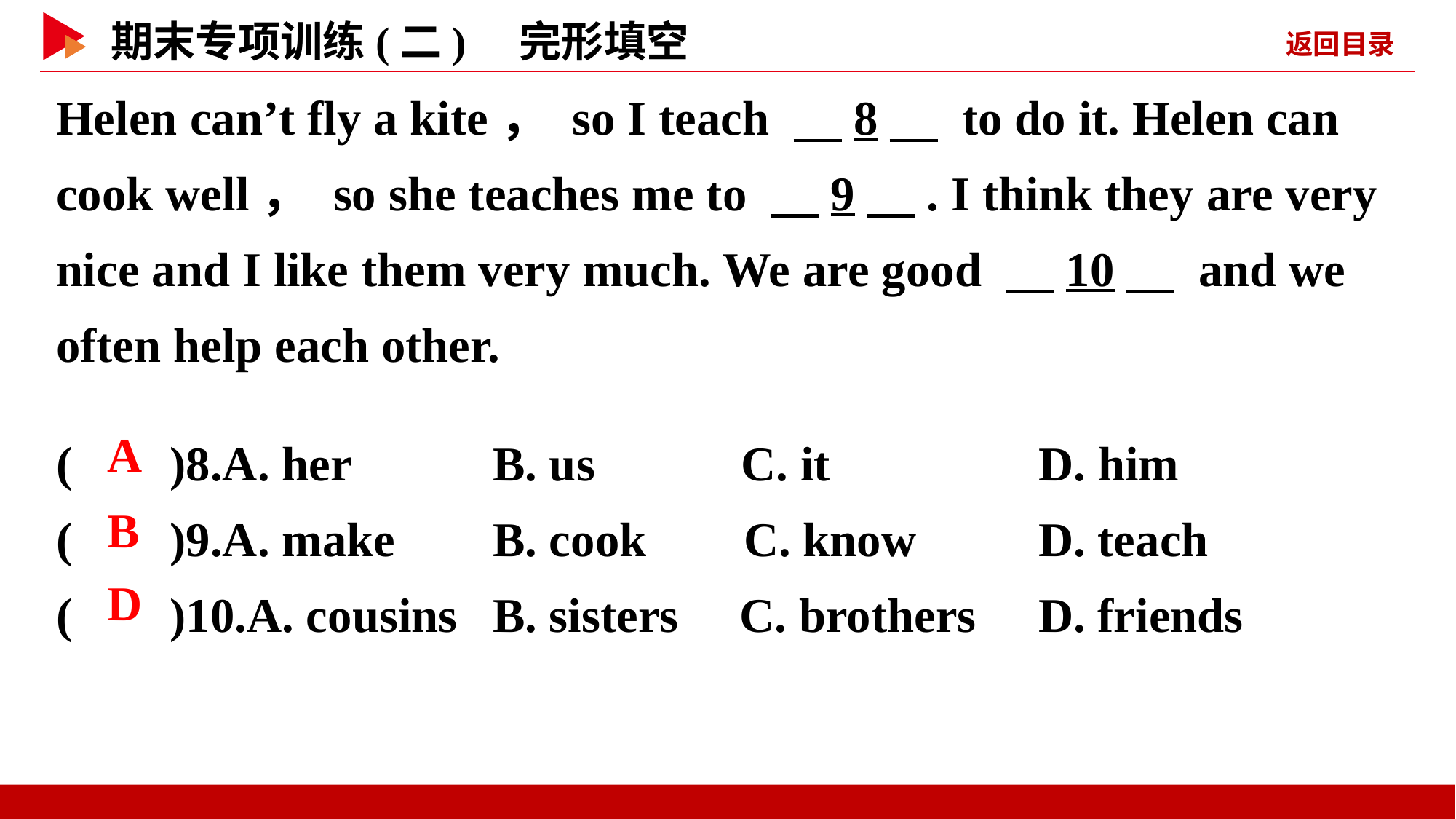

Helen can’t fly a kite， so I teach 　8　 to do it. Helen can cook well， so she teaches me to 　9　. I think they are very nice and I like them very much. We are good 　10　 and we often help each other.
(        )8.A. her        	B. us            C. it	         D. him
(        )9.A. make	B. cook        C. know    	D. teach
(        )10.A. cousins	B. sisters     C. brothers	D. friends
   A
   B
   D